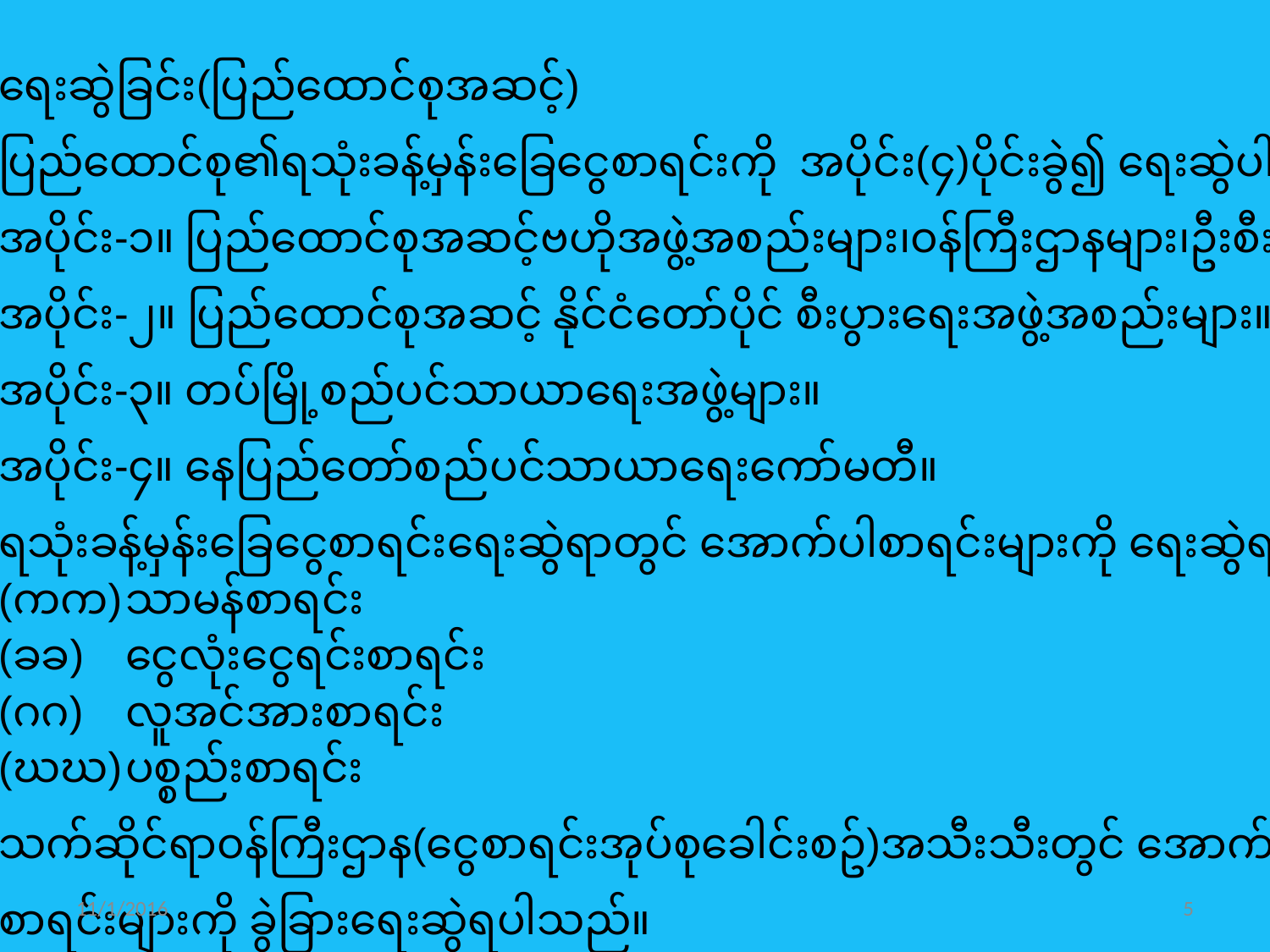

(ခ)	ရေးဆွဲခြင်း(ပြည်ထောင်စုအဆင့်)
	(၁)	ပြည်ထောင်စု၏ရသုံးခန့်မှန်းခြေငွေစာရင်းကို  အပိုင်း(၄)ပိုင်းခွဲ၍ ရေးဆွဲပါသည်။
		အပိုင်း-၁။ ပြည်ထောင်စုအဆင့်ဗဟိုအဖွဲ့အစည်းများ၊၀န်ကြီးဌာနများ၊ဦးစီးဌာနများ။
		အပိုင်း-၂။ ပြည်ထောင်စုအဆင့် နိုင်ငံတော်ပိုင် စီးပွားရေးအဖွဲ့အစည်းများ။
		အပိုင်း-၃။ တပ်မြို့စည်ပင်သာယာရေးအဖွဲ့များ။
		အပိုင်း-၄။ နေပြည်တော်စည်ပင်သာယာရေးကော်မတီ။
	(၂)	ရသုံးခန့်မှန်းခြေငွေစာရင်းရေးဆွဲရာတွင် အောက်ပါစာရင်းများကို ရေးဆွဲရပါသည်။
		(ကက)	သာမန်စာရင်း
		(ခခ)	ငွေလုံးငွေရင်းစာရင်း
		(ဂဂ)	လူအင်အားစာရင်း
		(ဃဃ)	ပစ္စည်းစာရင်း
	(၃)	သက်ဆိုင်ရာ၀န်ကြီးဌာန(ငွေစာရင်းအုပ်စုခေါင်းစဥ်)အသီးသီးတွင် အောက်ပါအတိုင်း
		စာရင်းများကို ခွဲခြားရေးဆွဲရပါသည်။

11/1/2016
5